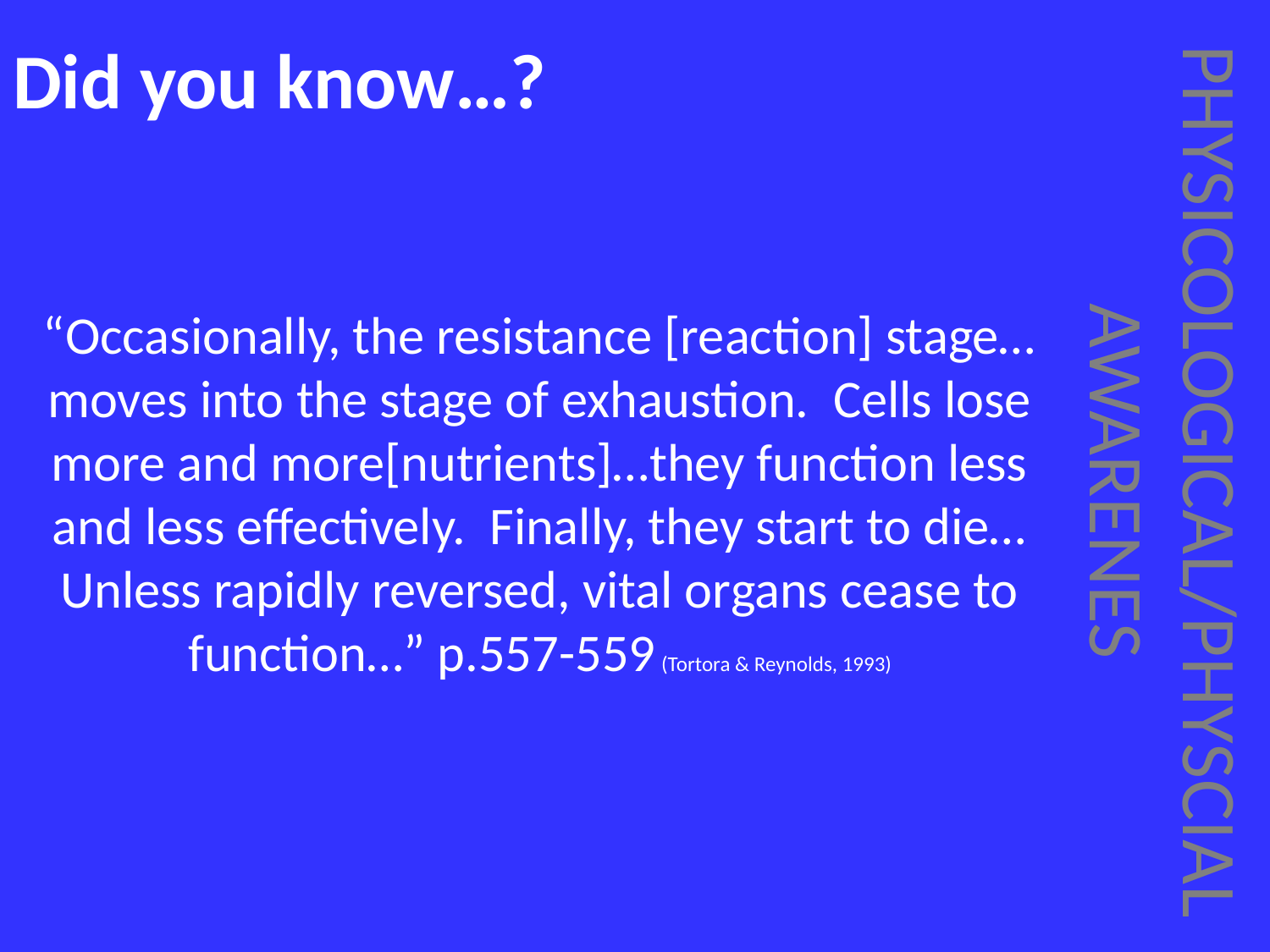

# Did you know…?
“Occasionally, the resistance [reaction] stage…moves into the stage of exhaustion.  Cells lose more and more[nutrients]…they function less and less effectively.  Finally, they start to die…Unless rapidly reversed, vital organs cease to function…” p.557-559 (Tortora & Reynolds, 1993)
PHYSICOLOGICAL/PHYSCIAL AWARENES